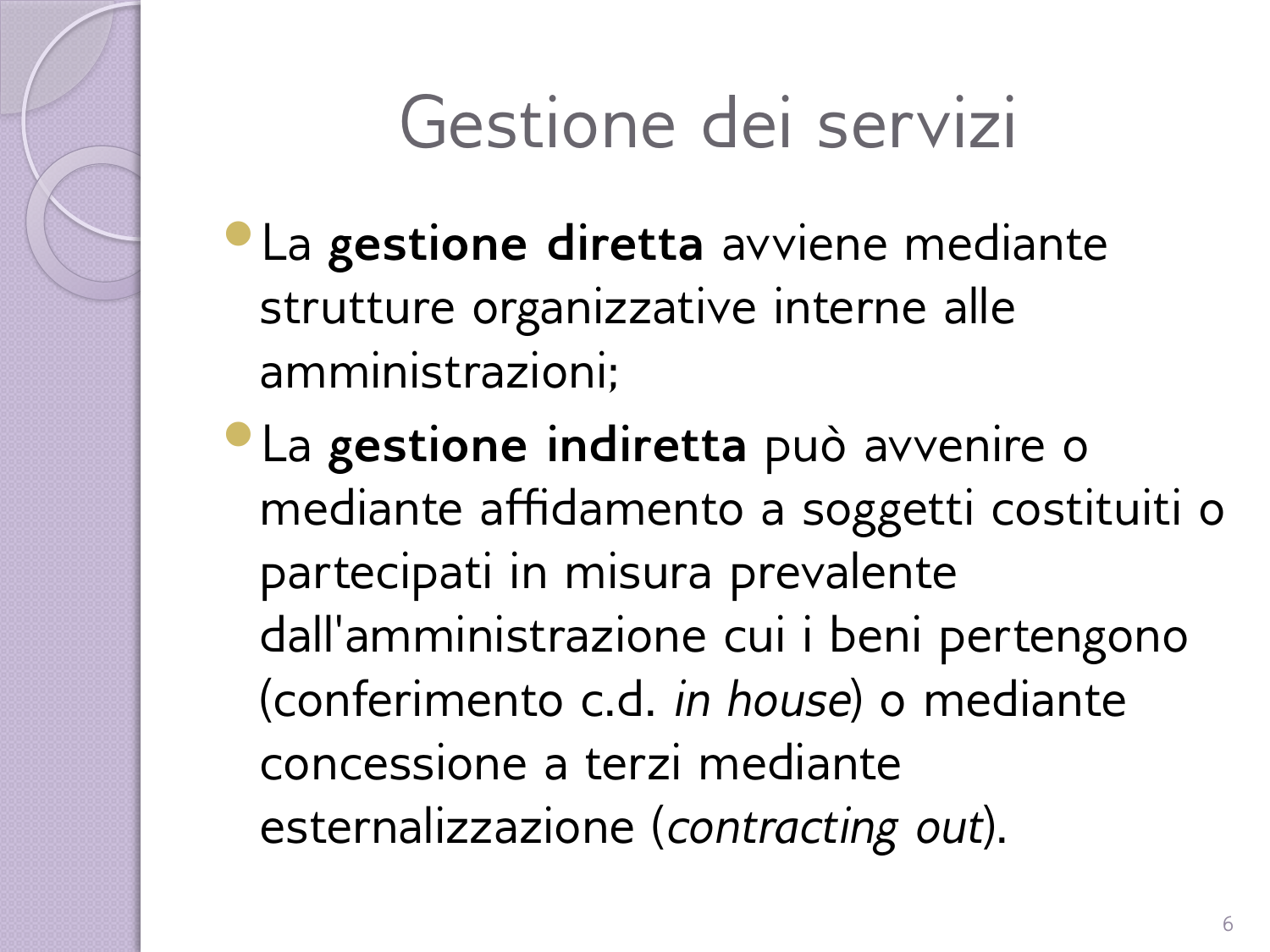

# Gestione dei servizi
La gestione diretta avviene mediante strutture organizzative interne alle amministrazioni;
La gestione indiretta può avvenire o mediante affidamento a soggetti costituiti o partecipati in misura prevalente dall'amministrazione cui i beni pertengono (conferimento c.d. in house) o mediante concessione a terzi mediante esternalizzazione (contracting out).
6